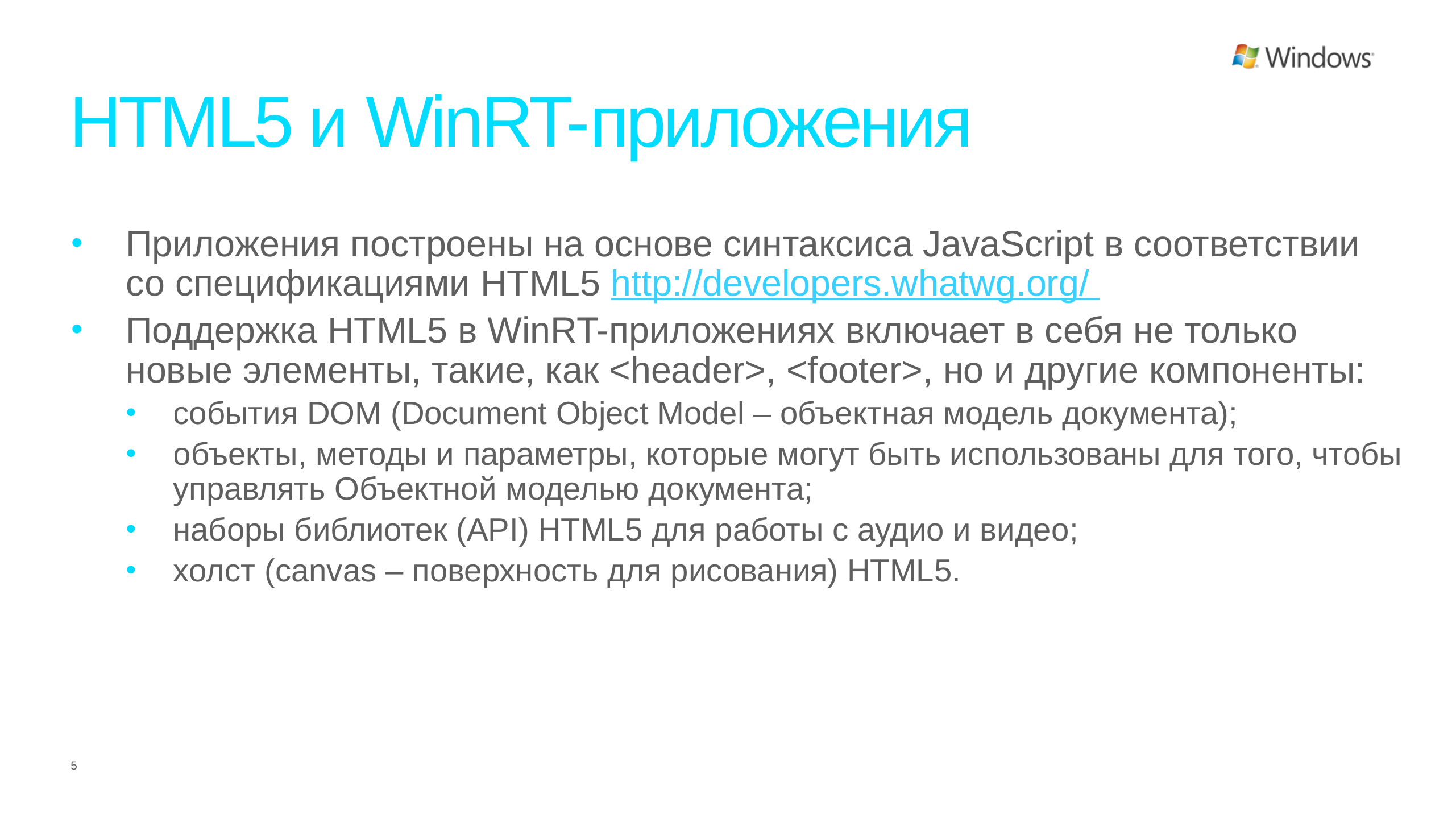

# HTML5 и WinRT-приложения

Приложения построены на основе синтаксиса JavaScript в соответствии со спецификациями HTML5 http://developers.whatwg.org/
Поддержка HTML5 в WinRT-приложениях включает в себя не только новые элементы, такие, как <header>, <footer>, но и другие компоненты:
события DOM (Document Object Model – объектная модель документа);
объекты, методы и параметры, которые могут быть использованы для того, чтобы управлять Объектной моделью документа;
наборы библиотек (API) HTML5 для работы с аудио и видео;
холст (canvas – поверхность для рисования) HTML5.